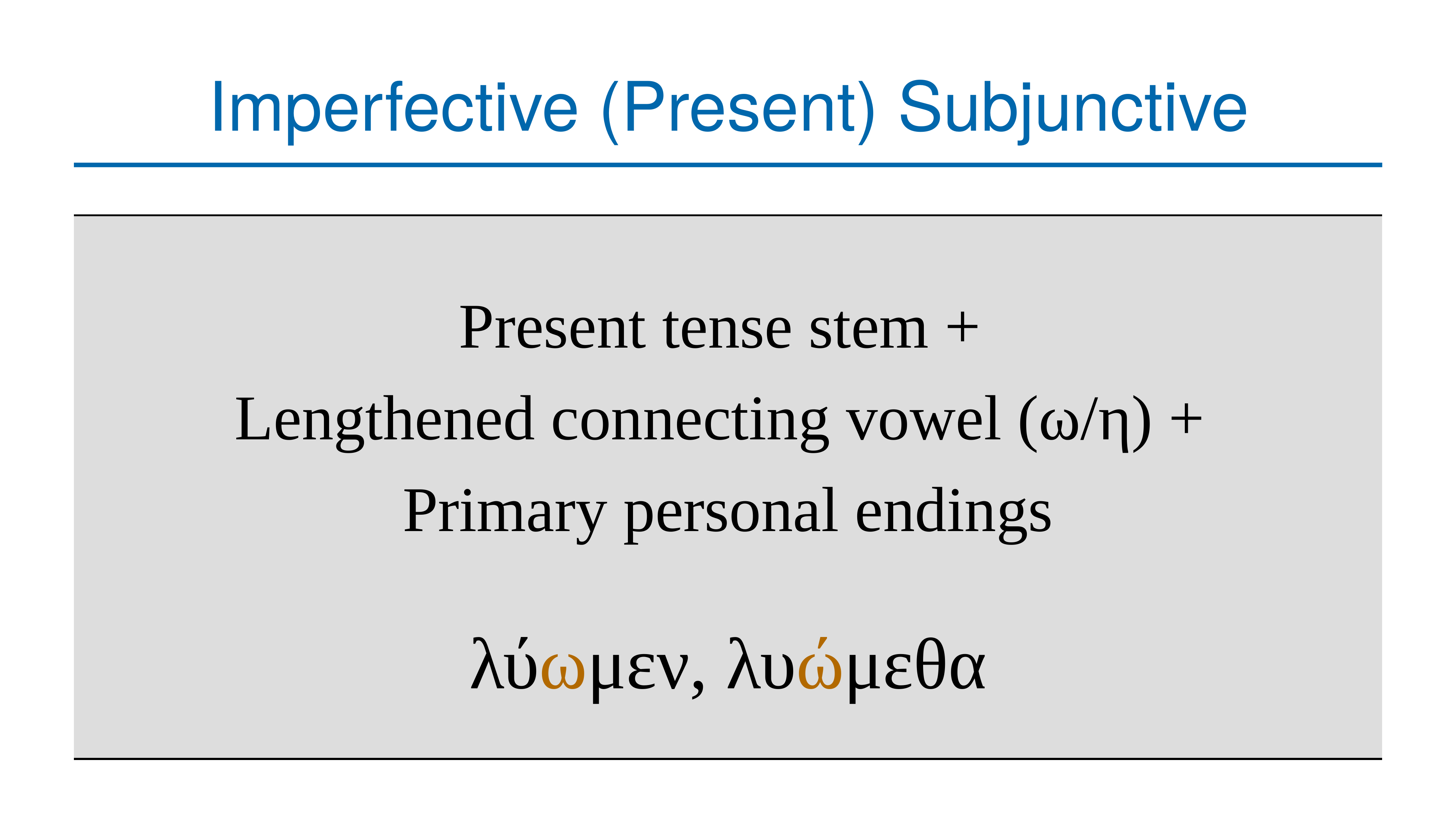

# Imperfective (Present) Subjunctive
| Present tense stem + Lengthened connecting vowel (ω/η) + Primary personal endings λύωμεν, λυώμεθα |
| --- |